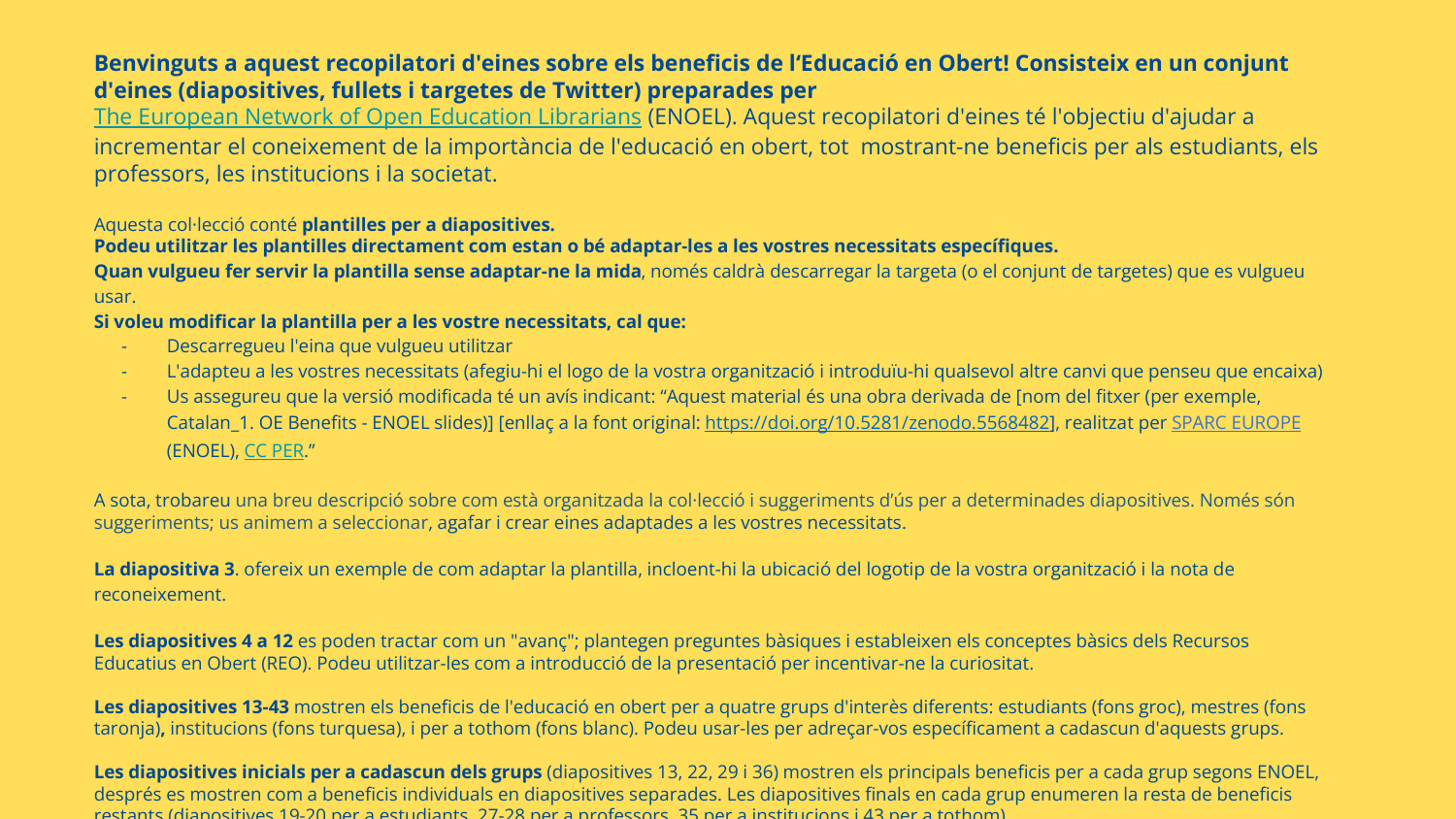

Benvinguts a aquest recopilatori d'eines sobre els beneficis de l‘Educació en Obert! Consisteix en un conjunt d'eines (diapositives, fullets i targetes de Twitter) preparades per The European Network of Open Education Librarians (ENOEL). Aquest recopilatori d'eines té l'objectiu d'ajudar a incrementar el coneixement de la importància de l'educació en obert, tot  mostrant-ne beneficis per als estudiants, els professors, les institucions i la societat.
Aquesta col·lecció conté plantilles per a diapositives.
Podeu utilitzar les plantilles directament com estan o bé adaptar-les a les vostres necessitats específiques.
Quan vulgueu fer servir la plantilla sense adaptar-ne la mida, només caldrà descarregar la targeta (o el conjunt de targetes) que es vulgueu usar.
Si voleu modificar la plantilla per a les vostre necessitats, cal que:
Descarregueu l'eina que vulgueu utilitzar
L'adapteu a les vostres necessitats (afegiu-hi el logo de la vostra organització i introduïu-hi qualsevol altre canvi que penseu que encaixa)
Us assegureu que la versió modificada té un avís indicant: “Aquest material és una obra derivada de [nom del fitxer (per exemple, Catalan_1. OE Benefits - ENOEL slides)] [enllaç a la font original: https://doi.org/10.5281/zenodo.5568482], realitzat per SPARC EUROPE (ENOEL), CC PER.”

A sota, trobareu una breu descripció sobre com està organitzada la col·lecció i suggeriments d’ús per a determinades diapositives. Només són suggeriments; us animem a seleccionar, agafar i crear eines adaptades a les vostres necessitats.

La diapositiva 3. ofereix un exemple de com adaptar la plantilla, incloent-hi la ubicació del logotip de la vostra organització i la nota de reconeixement.

Les diapositives 4 a 12 es poden tractar com un "avanç"; plantegen preguntes bàsiques i estableixen els conceptes bàsics dels Recursos Educatius en Obert (REO). Podeu utilitzar-les com a introducció de la presentació per incentivar-ne la curiositat.
Les diapositives 13-43 mostren els beneficis de l'educació en obert per a quatre grups d'interès diferents: estudiants (fons groc), mestres (fons taronja), institucions (fons turquesa), i per a tothom (fons blanc). Podeu usar-les per adreçar-vos específicament a cadascun d'aquests grups.

Les diapositives inicials per a cadascun dels grups (diapositives 13, 22, 29 i 36) mostren els principals beneficis per a cada grup segons ENOEL, després es mostren com a beneficis individuals en diapositives separades. Les diapositives finals en cada grup enumeren la resta de beneficis restants (diapositives 19-20 per a estudiants, 27-28 per a professors, 35 per a institucions i 43 per a tothom).